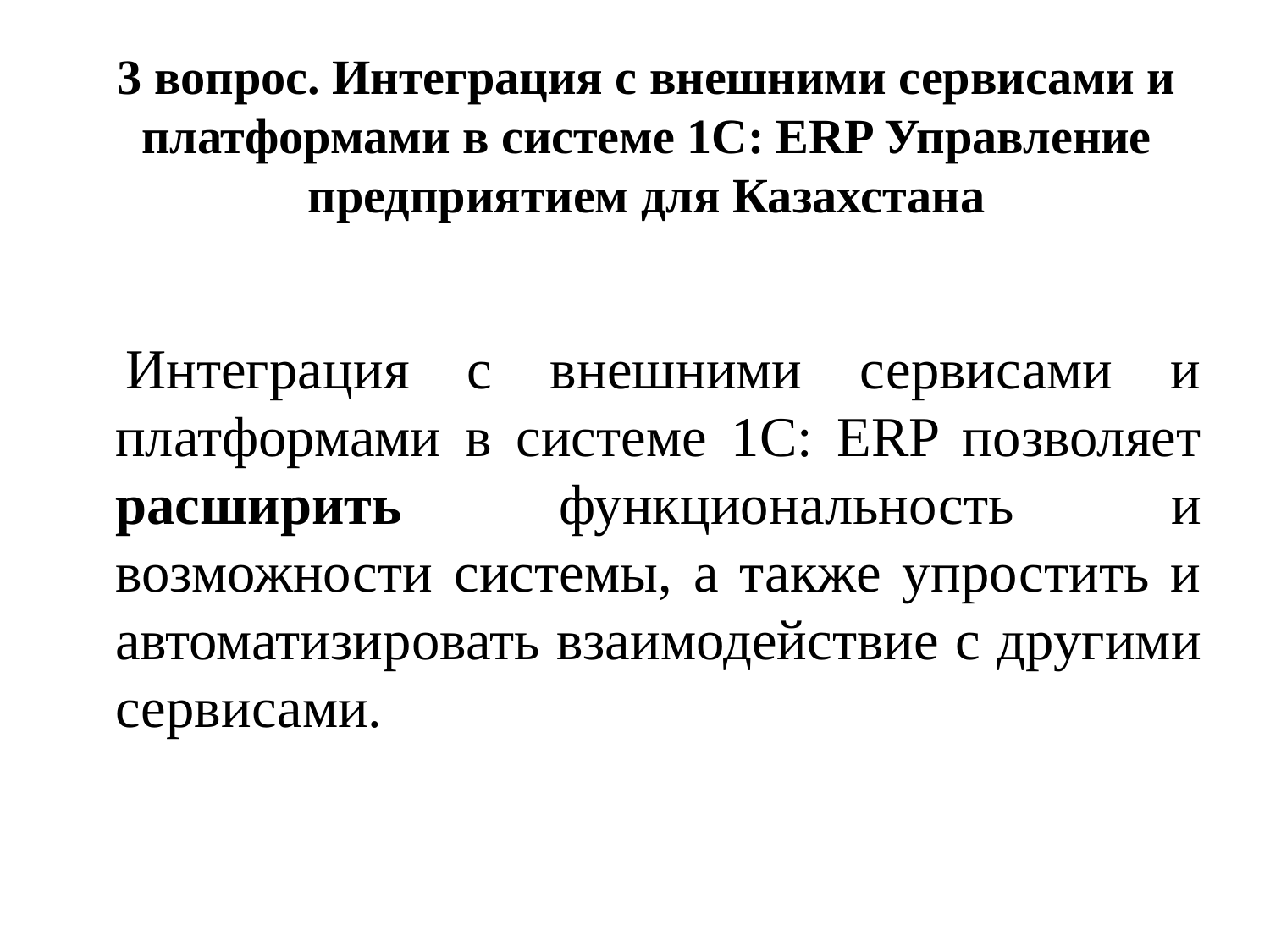

# 3 вопрос. Интеграция с внешними сервисами и платформами в системе 1С: ERP Управление предприятием для Казахстана
 Интеграция с внешними сервисами и платформами в системе 1С: ERP позволяет расширить функциональность и возможности системы, а также упростить и автоматизировать взаимодействие с другими сервисами.